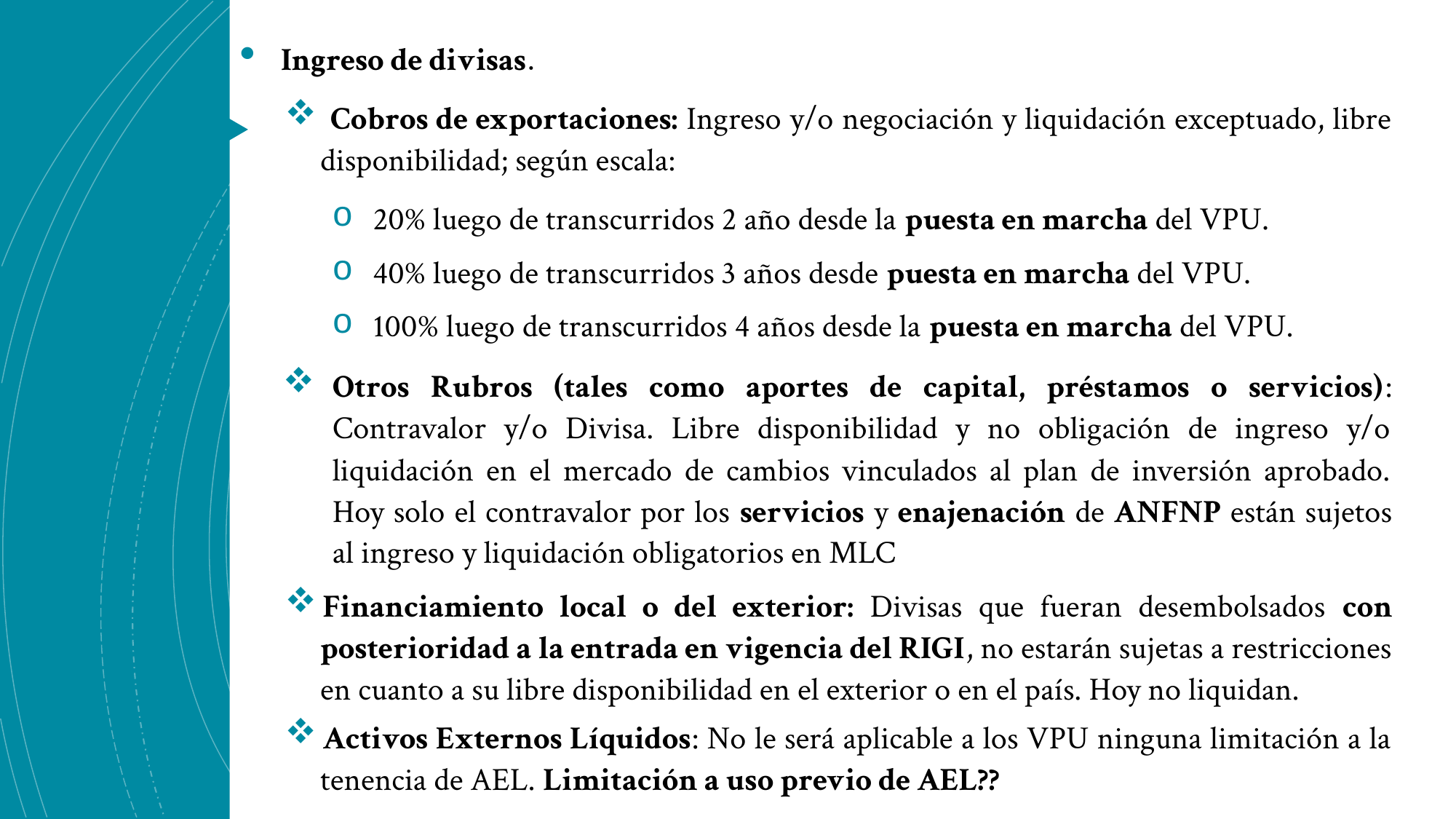

Ingreso de divisas.
 Cobros de exportaciones: Ingreso y/o negociación y liquidación exceptuado, libre disponibilidad; según escala:
20% luego de transcurridos 2 año desde la puesta en marcha del VPU.
40% luego de transcurridos 3 años desde puesta en marcha del VPU.
100% luego de transcurridos 4 años desde la puesta en marcha del VPU.
Otros Rubros (tales como aportes de capital, préstamos o servicios): Contravalor y/o Divisa. Libre disponibilidad y no obligación de ingreso y/o liquidación en el mercado de cambios vinculados al plan de inversión aprobado. Hoy solo el contravalor por los servicios y enajenación de ANFNP están sujetos al ingreso y liquidación obligatorios en MLC
Financiamiento local o del exterior: Divisas que fueran desembolsados con posterioridad a la entrada en vigencia del RIGI, no estarán sujetas a restricciones en cuanto a su libre disponibilidad en el exterior o en el país. Hoy no liquidan.
Activos Externos Líquidos: No le será aplicable a los VPU ninguna limitación a la tenencia de AEL. Limitación a uso previo de AEL??